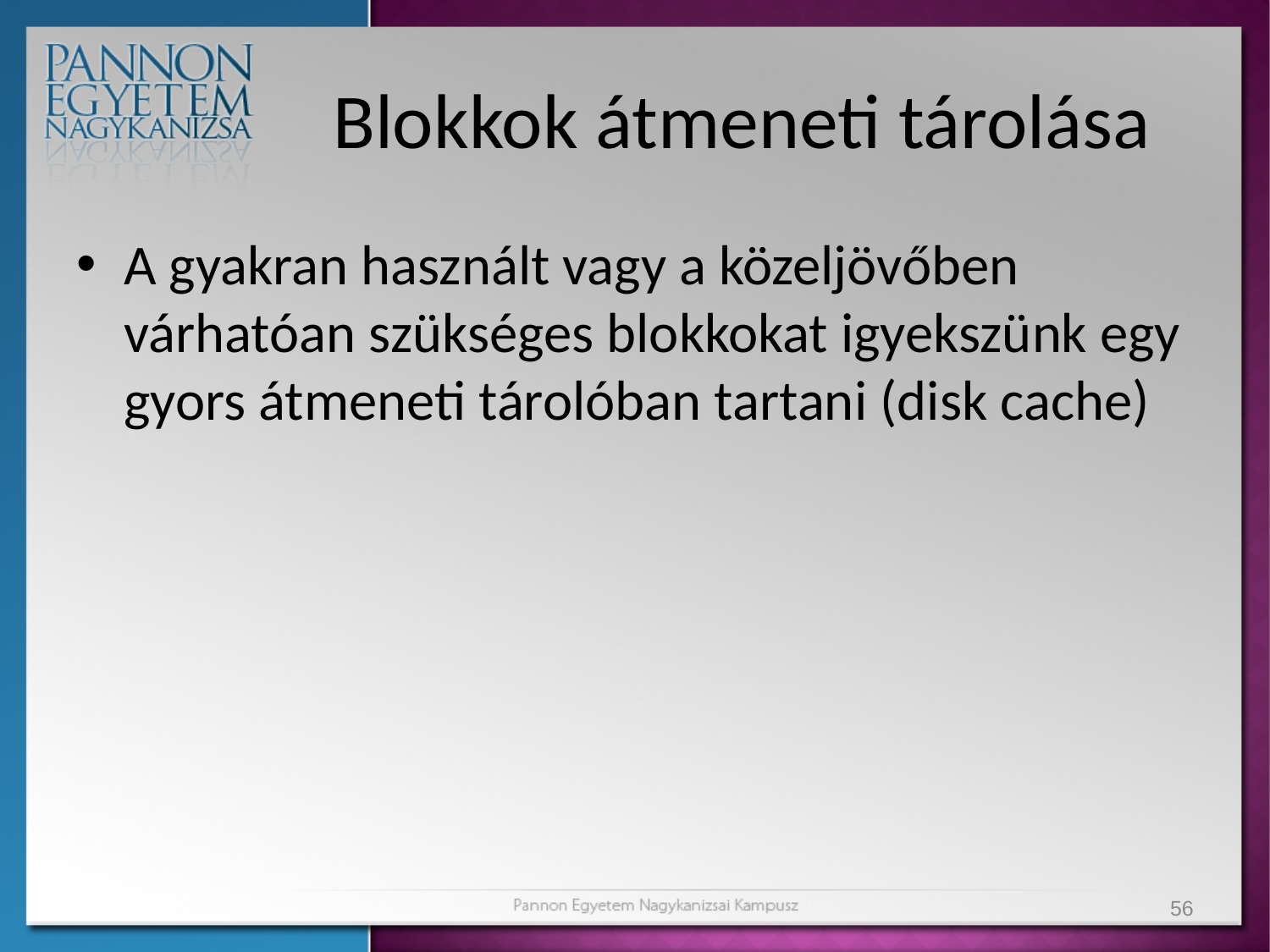

# Blokkok átmeneti tárolása
A gyakran használt vagy a közeljövőben várhatóan szükséges blokkokat igyekszünk egy gyors átmeneti tárolóban tartani (disk cache)
56